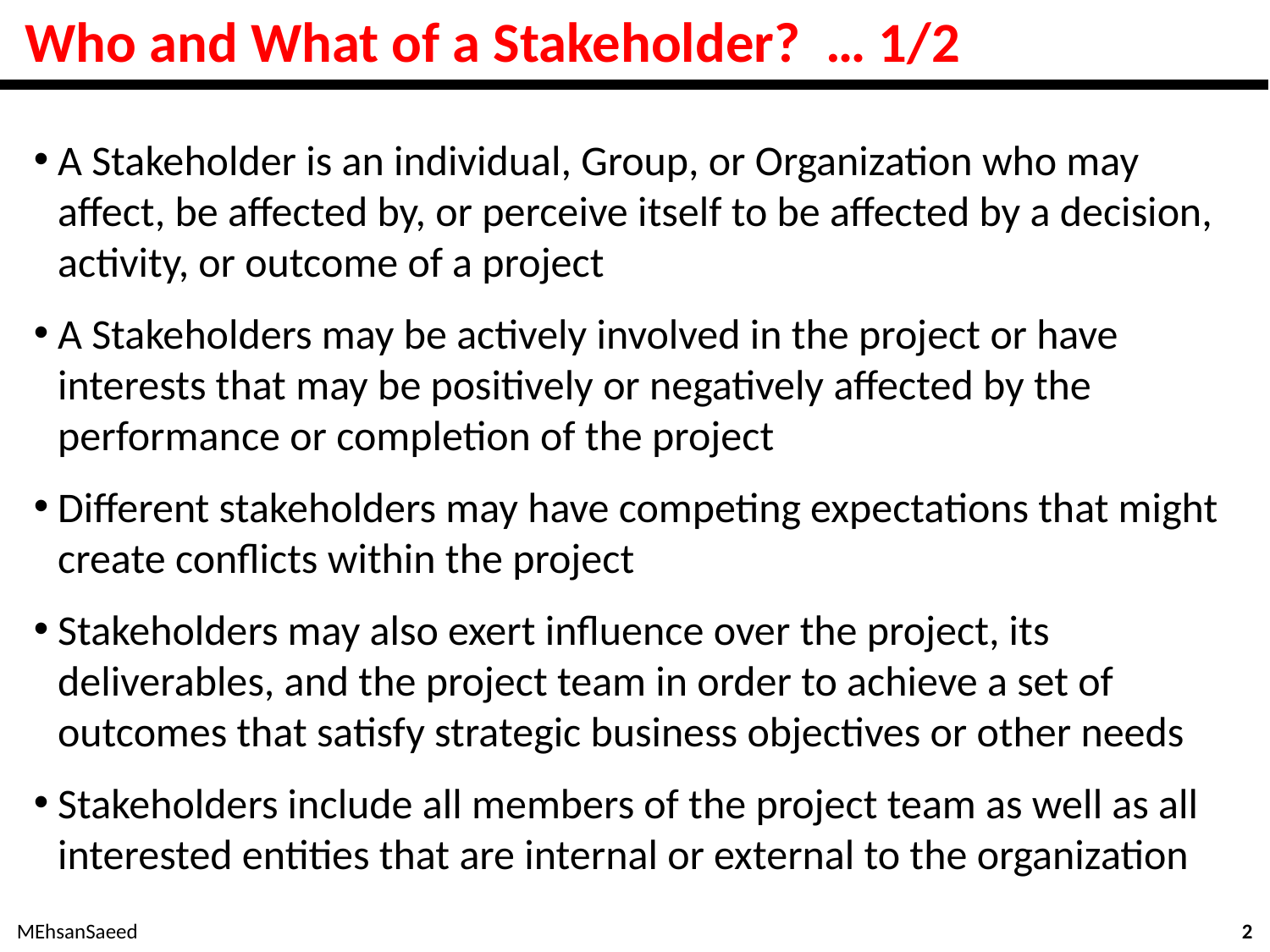

# Who and What of a Stakeholder?  … 1/2
A Stakeholder is an individual, Group, or Organization who may affect, be affected by, or perceive itself to be affected by a decision, activity, or outcome of a project
A Stakeholders may be actively involved in the project or have interests that may be positively or negatively affected by the performance or completion of the project
Different stakeholders may have competing expectations that might create conflicts within the project
Stakeholders may also exert influence over the project, its deliverables, and the project team in order to achieve a set of outcomes that satisfy strategic business objectives or other needs
Stakeholders include all members of the project team as well as all interested entities that are internal or external to the organization
MEhsanSaeed
2